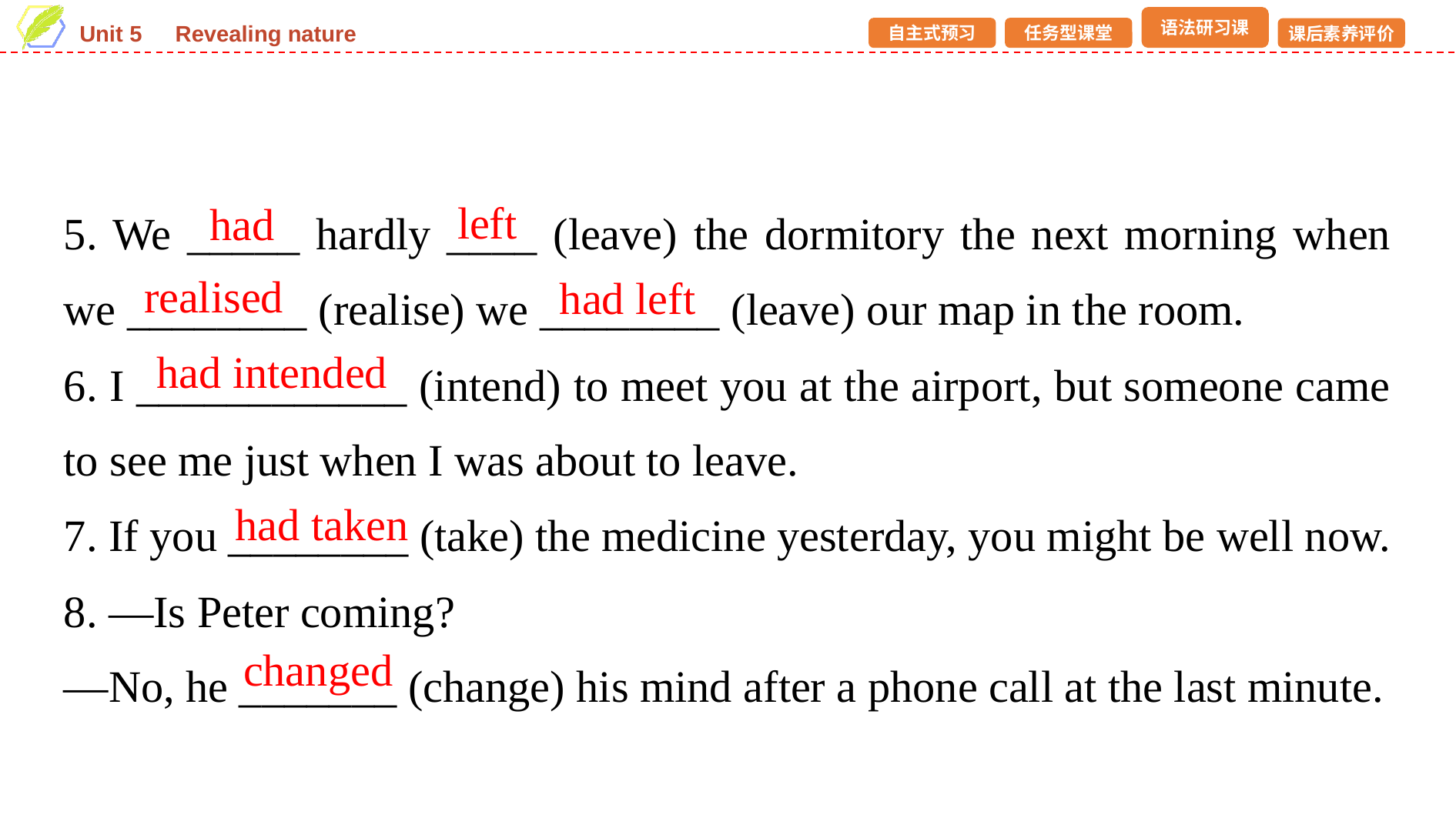

5. We _____ hardly ____ (leave) the dormitory the next morning when we ________ (realise) we ________ (leave) our map in the room.
6. I ____________ (intend) to meet you at the airport, but someone came to see me just when I was about to leave.
7. If you ________ (take) the medicine yesterday, you might be well now.
8. —Is Peter coming?
—No, he _______ (change) his mind after a phone call at the last minute.
left
had
realised
had left
had intended
had taken
changed